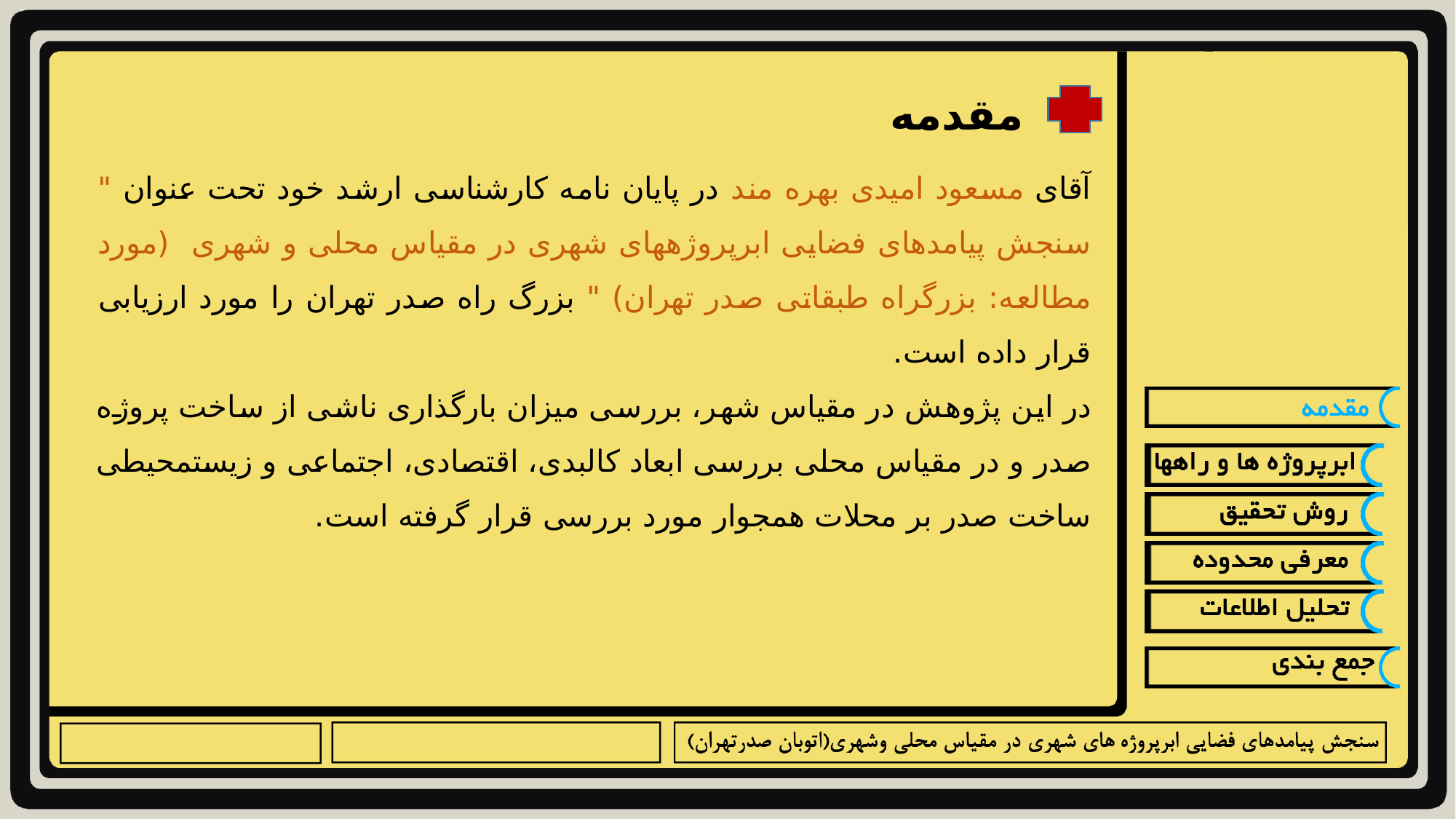

مقدمه

آقای مسعود امیدی بهره مند در پایان نامه کارشناسی ارشد خود تحت عنوان " سنجش پیامدهای فضایی ابرپروژه­های شهری در مقیاس محلی و شهری  (مورد مطالعه: بزرگ­راه طبقاتی صدر تهران) " بزرگ راه صدر تهران را مورد ارزیابی قرار داده است.
در این پژوهش در مقیاس شهر، بررسی میزان بارگذاری ناشی از ساخت پروژه صدر و در مقیاس محلی بررسی ابعاد کالبدی، اقتصادی، اجتماعی و زیست­محیطی ساخت صدر بر محلات همجوار مورد بررسی قرار گرفته است.